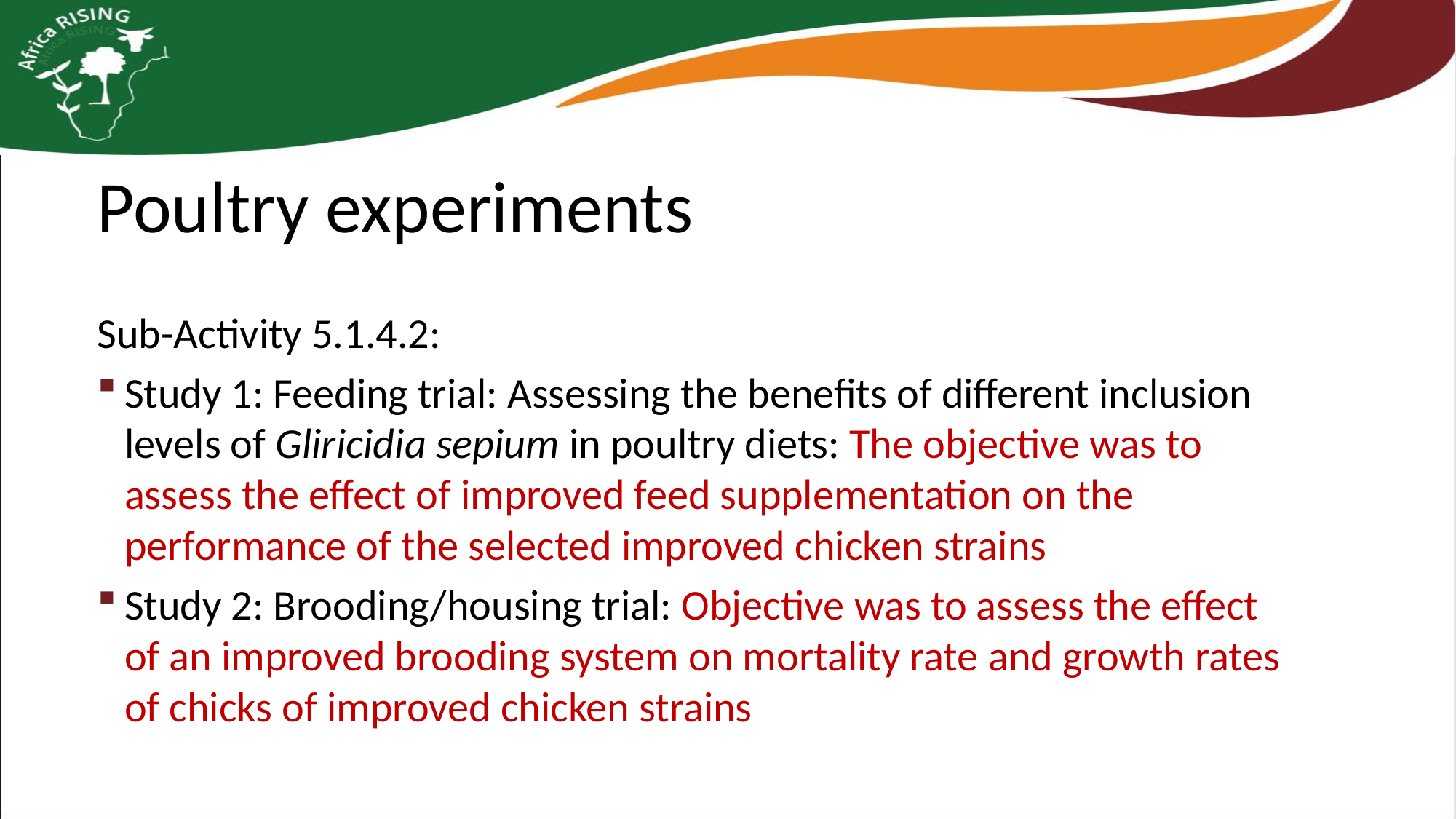

Poultry experiments
Sub-Activity 5.1.4.2:
Study 1: Feeding trial: Assessing the benefits of different inclusion levels of Gliricidia sepium in poultry diets: The objective was to assess the effect of improved feed supplementation on the performance of the selected improved chicken strains
Study 2: Brooding/housing trial: Objective was to assess the effect of an improved brooding system on mortality rate and growth rates of chicks of improved chicken strains